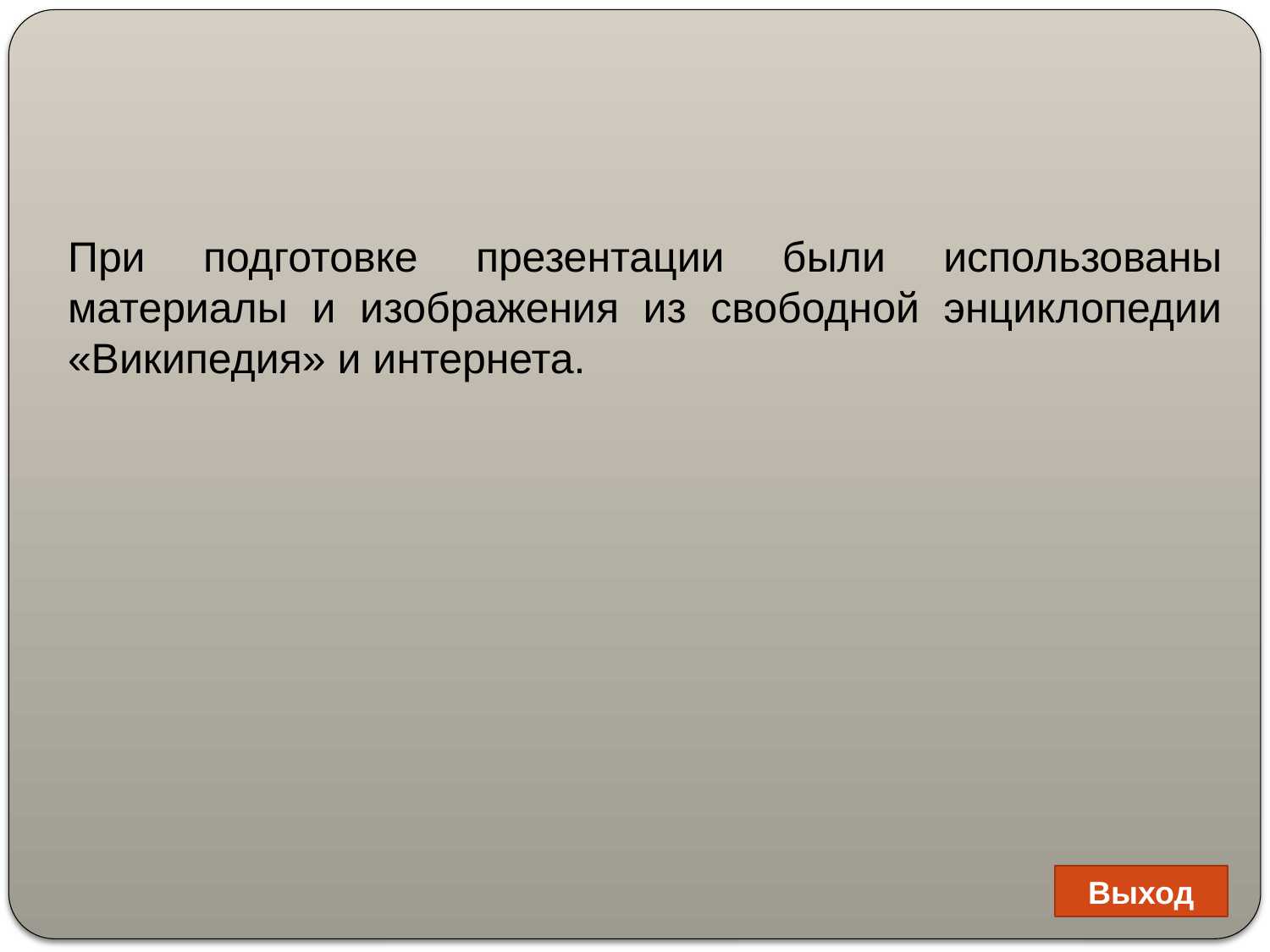

При подготовке презентации были использованы материалы и изображения из свободной энциклопедии «Википедия» и интернета.
Выход